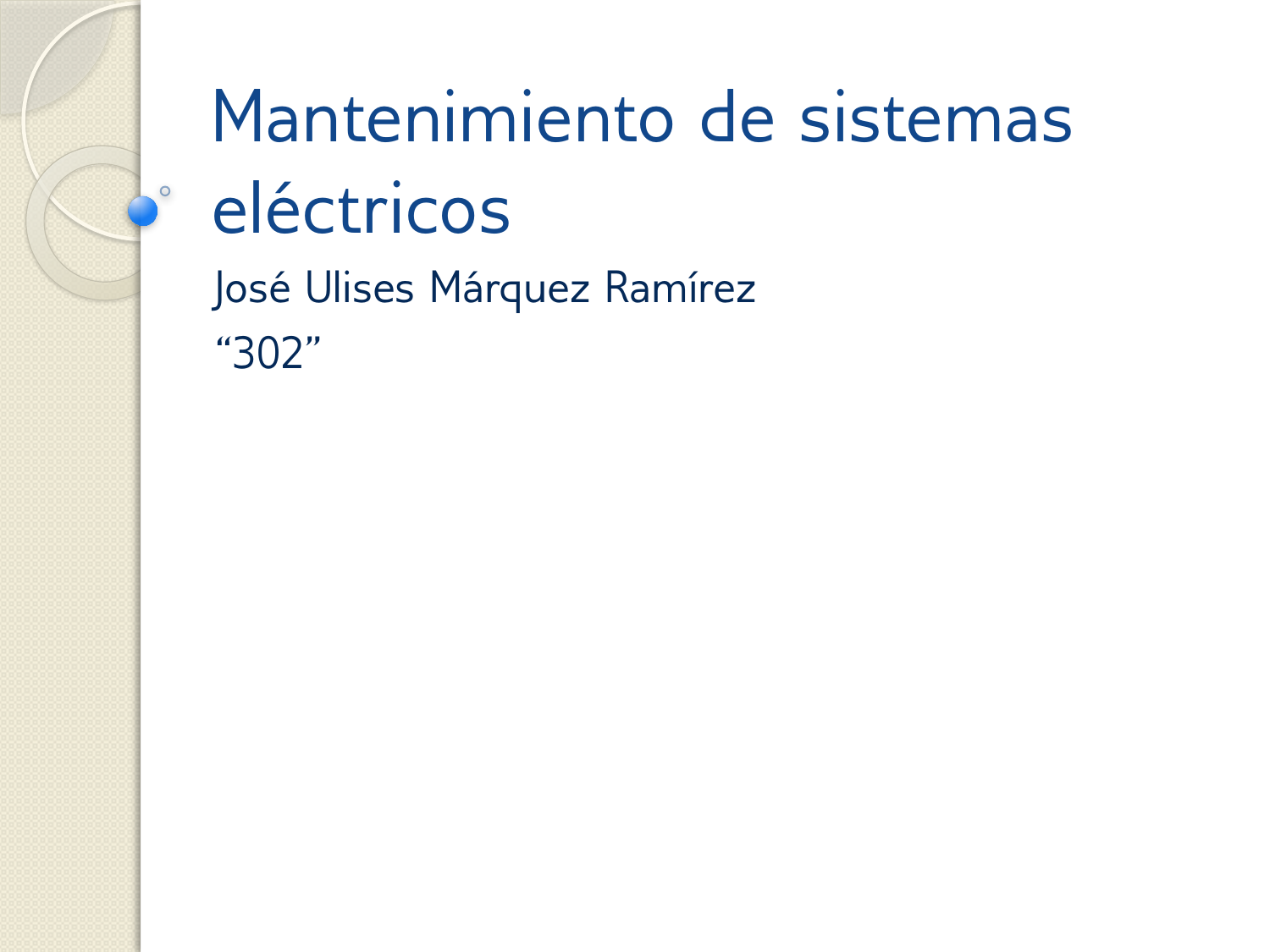

# Mantenimiento de sistemas eléctricos
José Ulises Márquez Ramírez
“302”